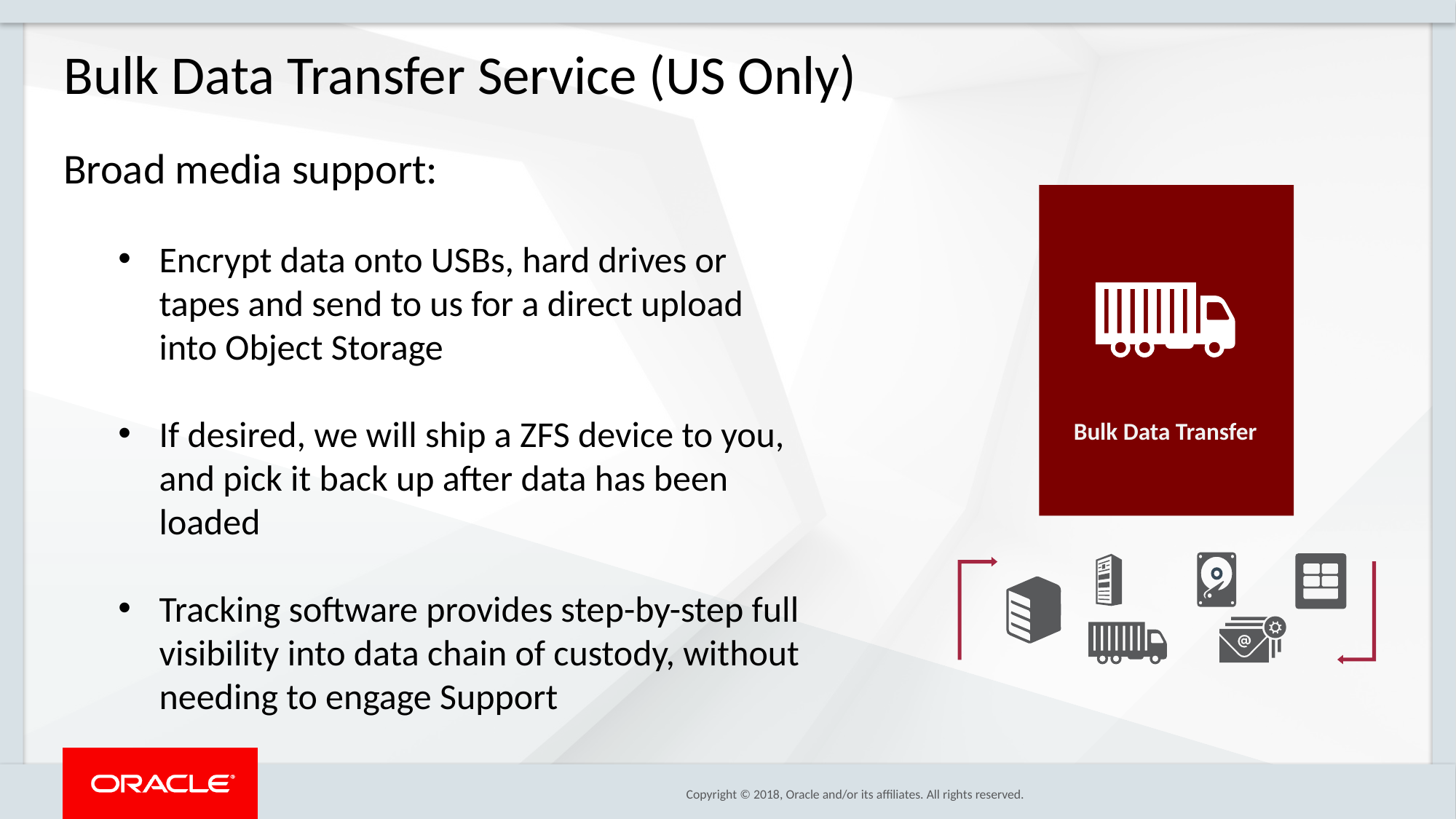

Bulk Data Transfer Service (US Only)
Broad media support:

Encrypt data onto USBs, hard drives or tapes and send to us for a direct upload into Object Storage

If desired, we will ship a ZFS device to you, and pick it back up after data has been loaded

Tracking software provides step-by-step full visibility into data chain of custody, without needing to engage Support

Bulk Data Transfer